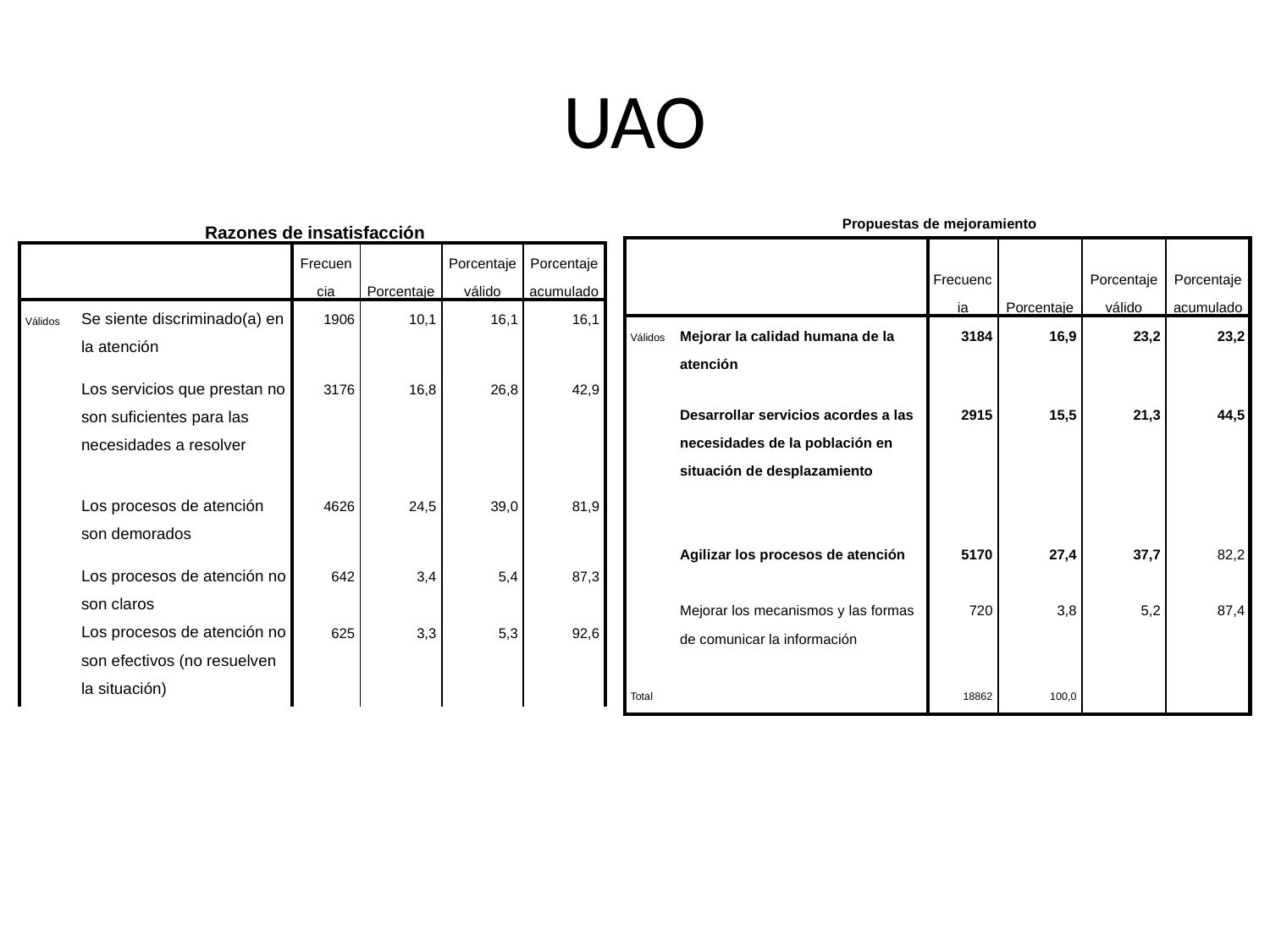

# UAO
| Propuestas de mejoramiento |  |  |  |  |  |
| --- | --- | --- | --- | --- | --- |
|  |  | Frecuencia | Porcentaje | Porcentaje válido | Porcentaje acumulado |
| Válidos | Mejorar la calidad humana de la atención | 3184 | 16,9 | 23,2 | 23,2 |
|  | Desarrollar servicios acordes a las necesidades de la población en situación de desplazamiento | 2915 | 15,5 | 21,3 | 44,5 |
|  | Agilizar los procesos de atención | 5170 | 27,4 | 37,7 | 82,2 |
|  | Mejorar los mecanismos y las formas de comunicar la información | 720 | 3,8 | 5,2 | 87,4 |
| Total |  | 18862 | 100,0 |  |  |
| Razones de insatisfacción |  |  |  |  |  |
| --- | --- | --- | --- | --- | --- |
|  |  | Frecuencia | Porcentaje | Porcentaje válido | Porcentaje acumulado |
| Válidos | Se siente discriminado(a) en la atención | 1906 | 10,1 | 16,1 | 16,1 |
|  | Los servicios que prestan no son suficientes para las necesidades a resolver | 3176 | 16,8 | 26,8 | 42,9 |
|  | Los procesos de atención son demorados | 4626 | 24,5 | 39,0 | 81,9 |
|  | Los procesos de atención no son claros | 642 | 3,4 | 5,4 | 87,3 |
|  | Los procesos de atención no son efectivos (no resuelven la situación) | 625 | 3,3 | 5,3 | 92,6 |